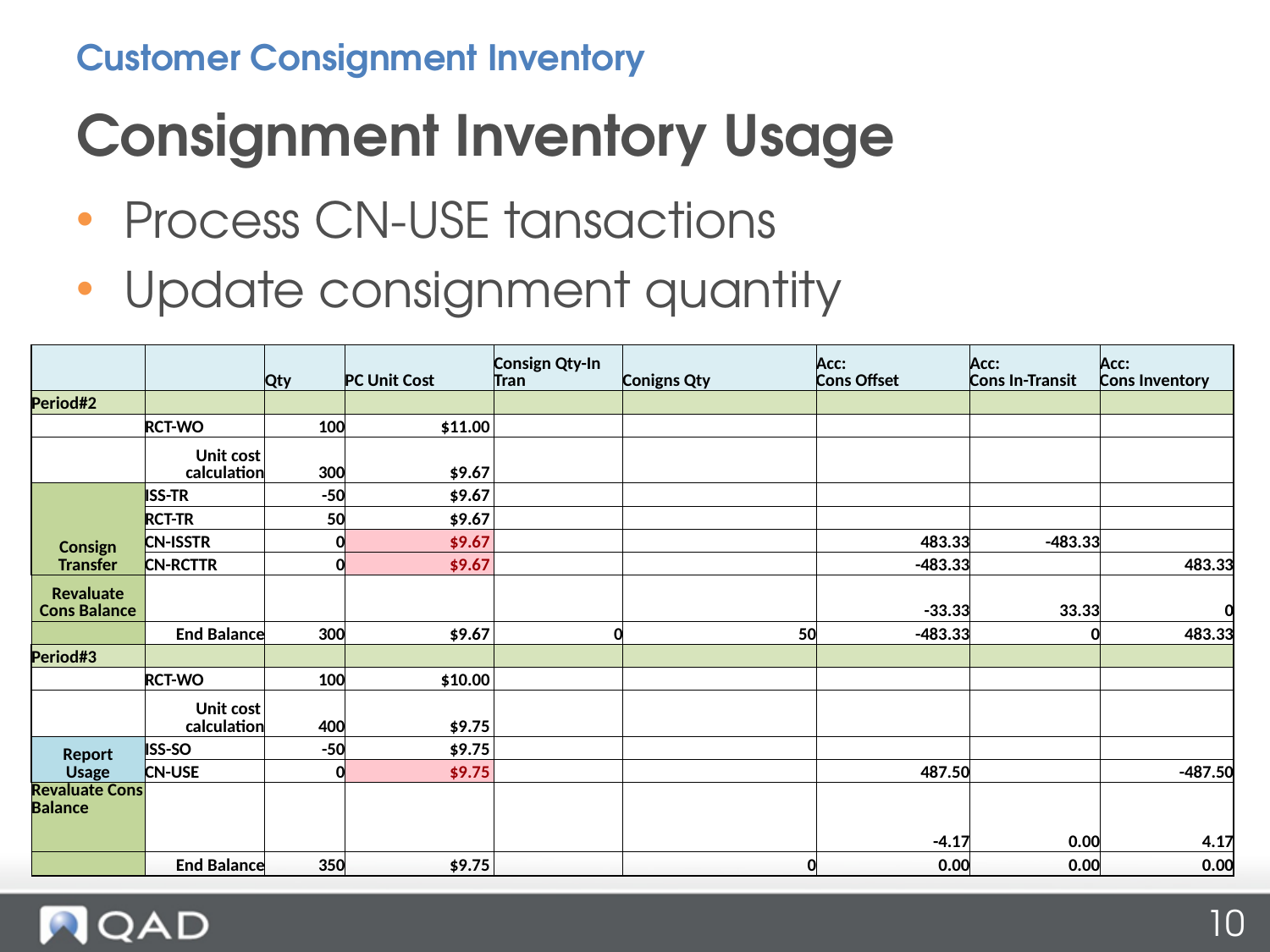

Customer Consignment Inventory
# Consignment Inventory Usage
Process CN-USE tansactions
Update consignment quantity

|  |  | Qty | PC Unit Cost | Consign Qty-In Tran | Conigns Qty | Acc: Cons Offset | Acc: Cons In-Transit | Acc: Cons Inventory |
| --- | --- | --- | --- | --- | --- | --- | --- | --- |
| Period#2 |  |  |  |  |  |  |  |  |
|  | RCT-WO | 100 | $11.00 |  |  |  |  |  |
|  | Unit cost calculation | 300 | $9.67 |  |  |  |  |  |
| Consign Transfer | ISS-TR | -50 | $9.67 |  |  |  |  |  |
|  | RCT-TR | 50 | $9.67 |  |  |  |  |  |
|  | CN-ISSTR | 0 | $9.67 |  |  | 483.33 | -483.33 |  |
|  | CN-RCTTR | 0 | $9.67 |  |  | -483.33 |  | 483.33 |
| Revaluate Cons Balance |  |  |  |  |  | -33.33 | 33.33 | 0 |
|  | End Balance | 300 | $9.67 | 0 | 50 | -483.33 | 0 | 483.33 |
| Period#3 |  |  |  |  |  |  |  |  |
|  | RCT-WO | 100 | $10.00 |  |  |  |  |  |
|  | Unit cost calculation | 400 | $9.75 |  |  |  |  |  |
| Report Usage | ISS-SO | -50 | $9.75 |  |  |  |  |  |
|  | CN-USE | 0 | $9.75 |  |  | 487.50 |  | -487.50 |
| Revaluate Cons Balance |  |  |  |  |  | -4.17 | 0.00 | 4.17 |
|  | End Balance | 350 | $9.75 |  | 0 | 0.00 | 0.00 | 0.00 |
10